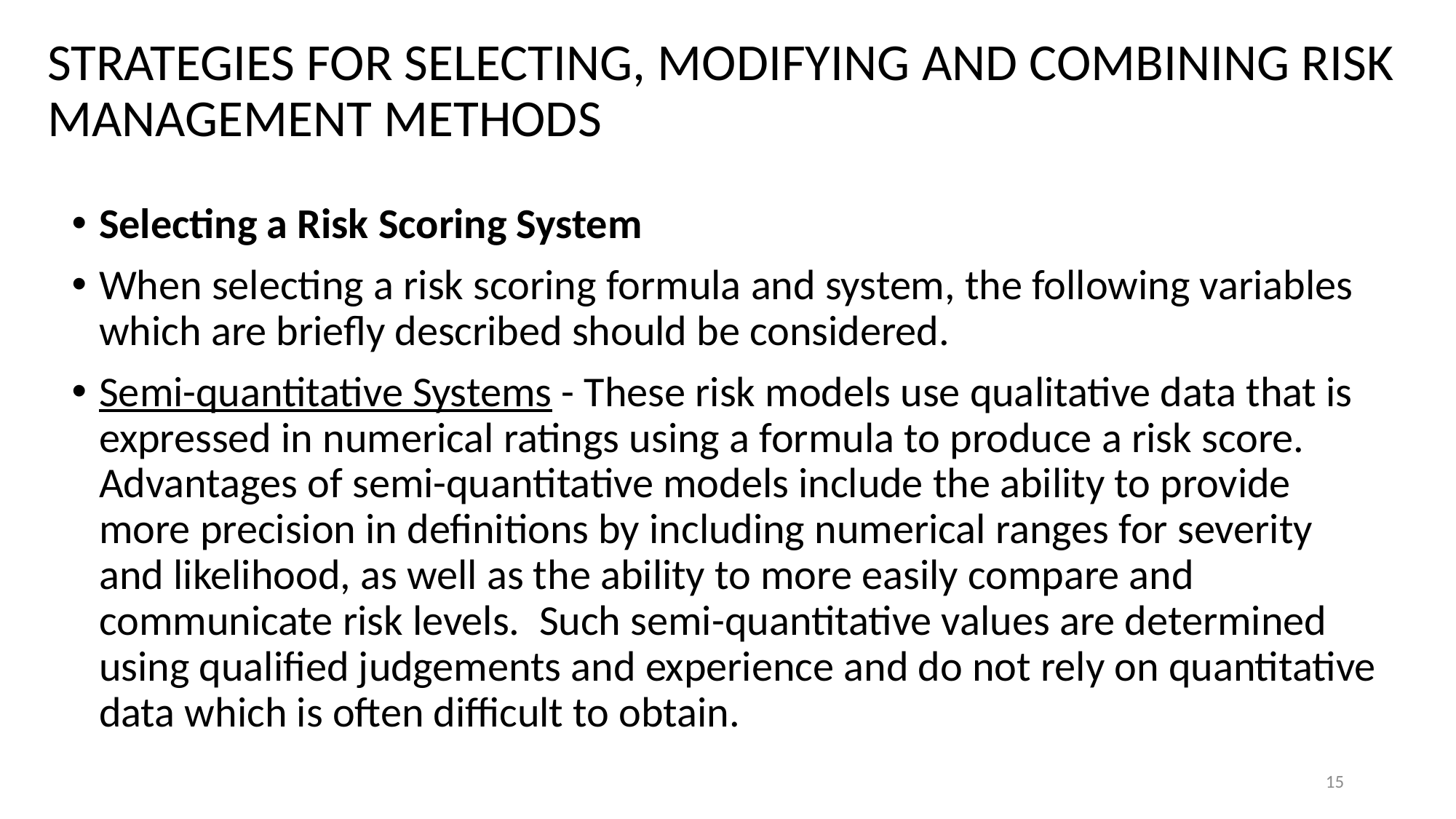

# STRATEGIES FOR SELECTING, MODIFYING AND COMBINING RISK MANAGEMENT METHODS
Selecting a Risk Scoring System
When selecting a risk scoring formula and system, the following variables which are briefly described should be considered.
Semi-quantitative Systems - These risk models use qualitative data that is expressed in numerical ratings using a formula to produce a risk score.  Advantages of semi-quantitative models include the ability to provide more precision in definitions by including numerical ranges for severity and likelihood, as well as the ability to more easily compare and communicate risk levels.  Such semi-quantitative values are determined using qualified judgements and experience and do not rely on quantitative data which is often difficult to obtain.
15